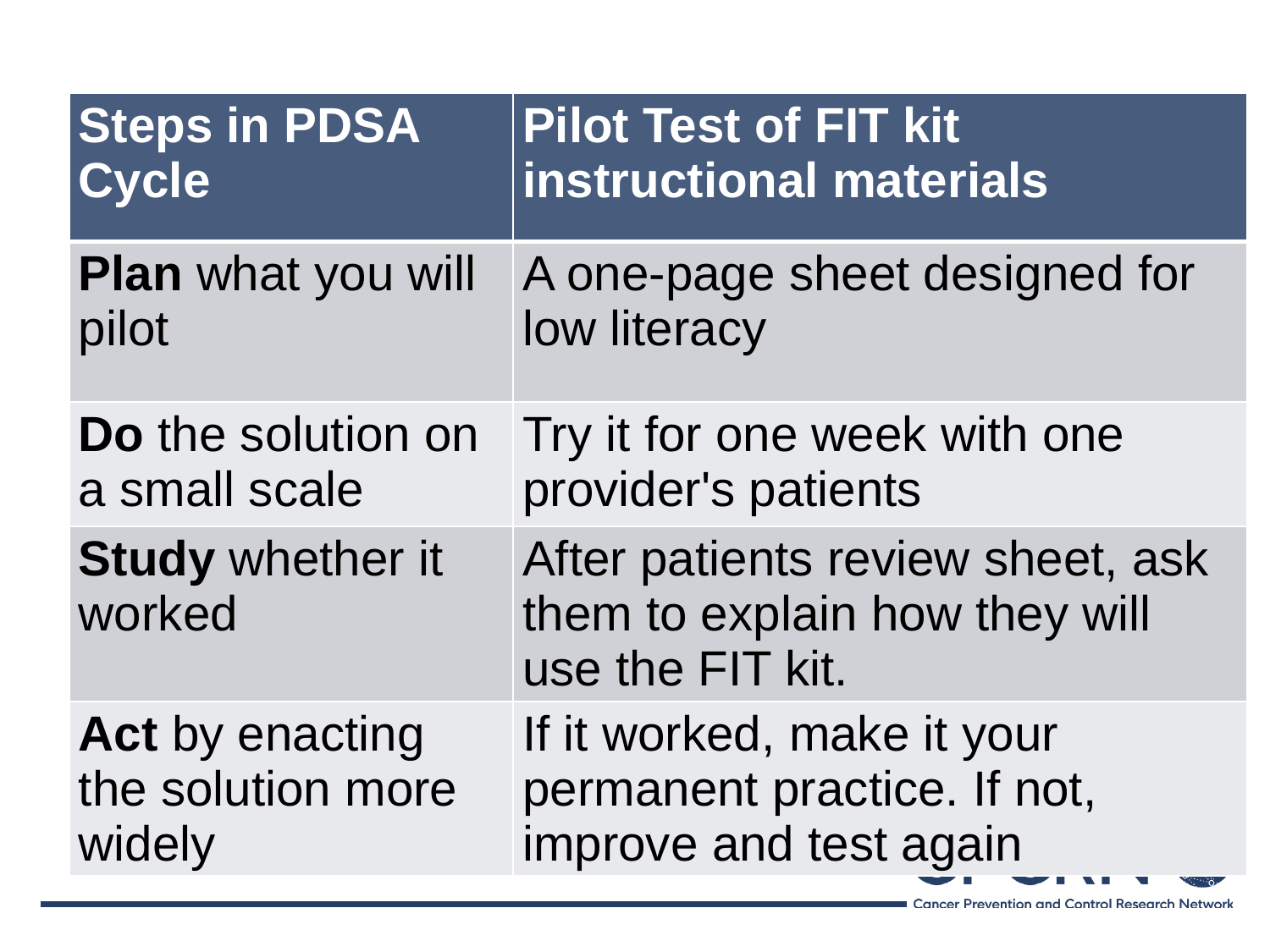

| Steps in PDSA Cycle | Pilot Test of FIT kit instructional materials |
| --- | --- |
| Plan what you will pilot | A one-page sheet designed for low literacy |
| Do the solution on a small scale | Try it for one week with one provider's patients |
| Study whether it worked | After patients review sheet, ask them to explain how they will use the FIT kit. |
| Act by enacting the solution more widely | If it worked, make it your permanent practice. If not, improve and test again |